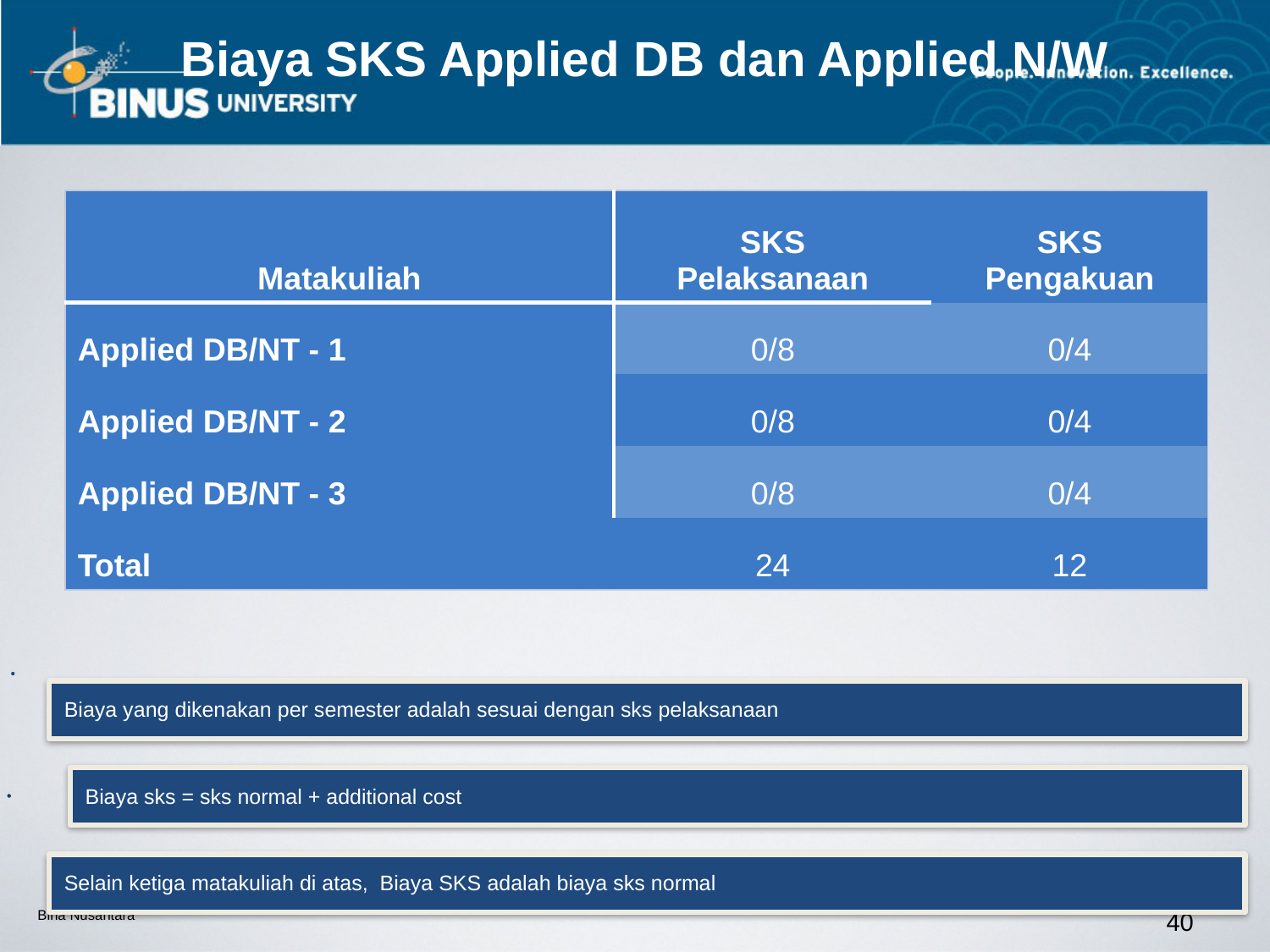

# Biaya SKS Applied DB dan Applied N/W
| Matakuliah | SKS Pelaksanaan | SKS Pengakuan |
| --- | --- | --- |
| Applied DB/NT - 1 | 0/8 | 0/4 |
| Applied DB/NT - 2 | 0/8 | 0/4 |
| Applied DB/NT - 3 | 0/8 | 0/4 |
| Total | 24 | 12 |
Biaya yang dikenakan per semester adalah sesuai dengan sks pelaksanaan
Biaya sks = sks normal + additional cost
Selain ketiga matakuliah di atas,  Biaya SKS adalah biaya sks normal
Bina Nusantara
40